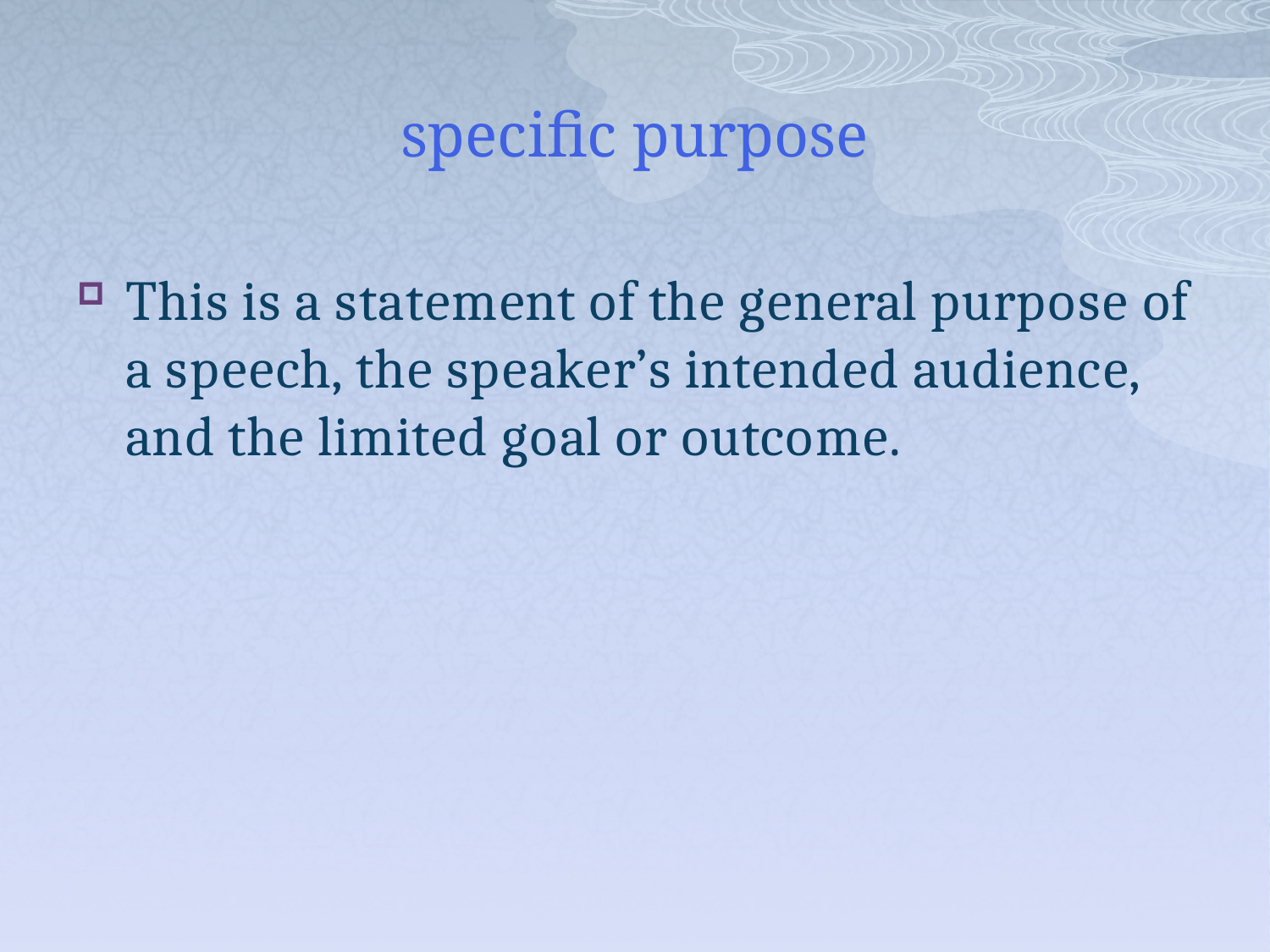

# specific purpose
This is a statement of the general purpose of a speech, the speaker’s intended audience, and the limited goal or outcome.